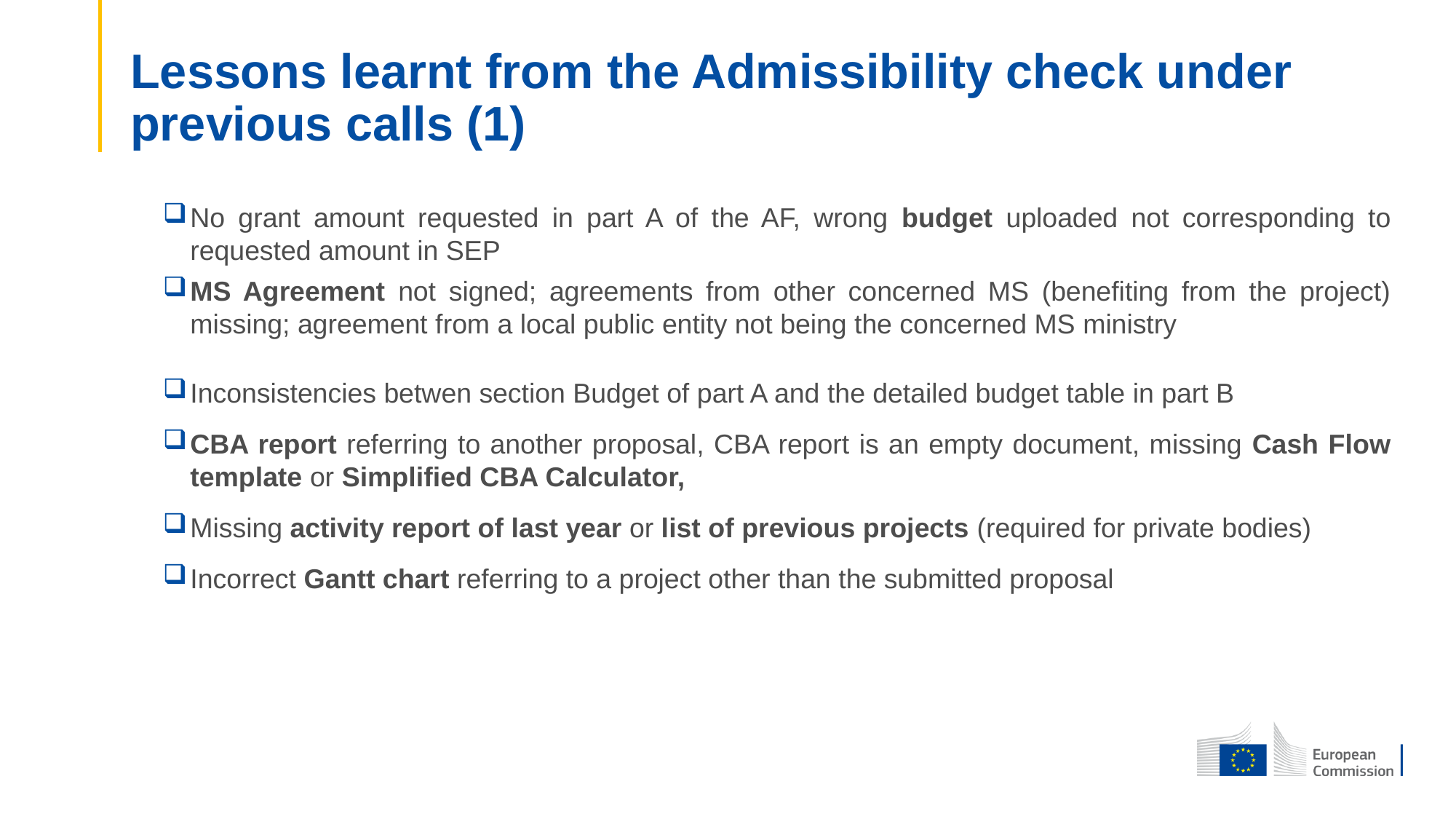

# Lessons learnt from the Admissibility check under previous calls (1)
No grant amount requested in part A of the AF, wrong budget uploaded not corresponding to requested amount in SEP
MS Agreement not signed; agreements from other concerned MS (benefiting from the project) missing; agreement from a local public entity not being the concerned MS ministry
Inconsistencies betwen section Budget of part A and the detailed budget table in part B
CBA report referring to another proposal, CBA report is an empty document, missing Cash Flow template or Simplified CBA Calculator,
Missing activity report of last year or list of previous projects (required for private bodies)
Incorrect Gantt chart referring to a project other than the submitted proposal